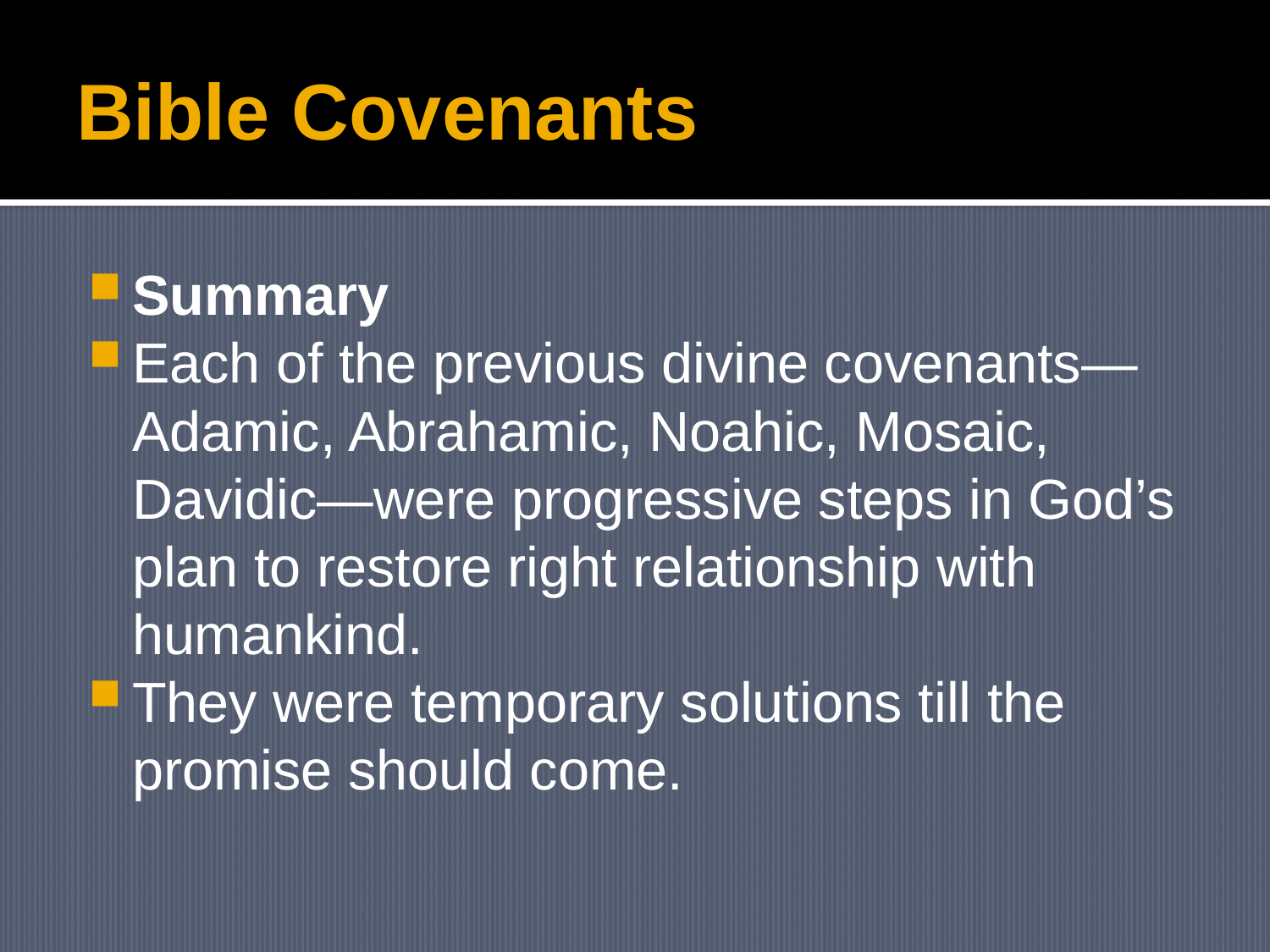

# Bible Covenants
Summary
Each of the previous divine covenants—Adamic, Abrahamic, Noahic, Mosaic, Davidic—were progressive steps in God’s plan to restore right relationship with humankind.
They were temporary solutions till the promise should come.